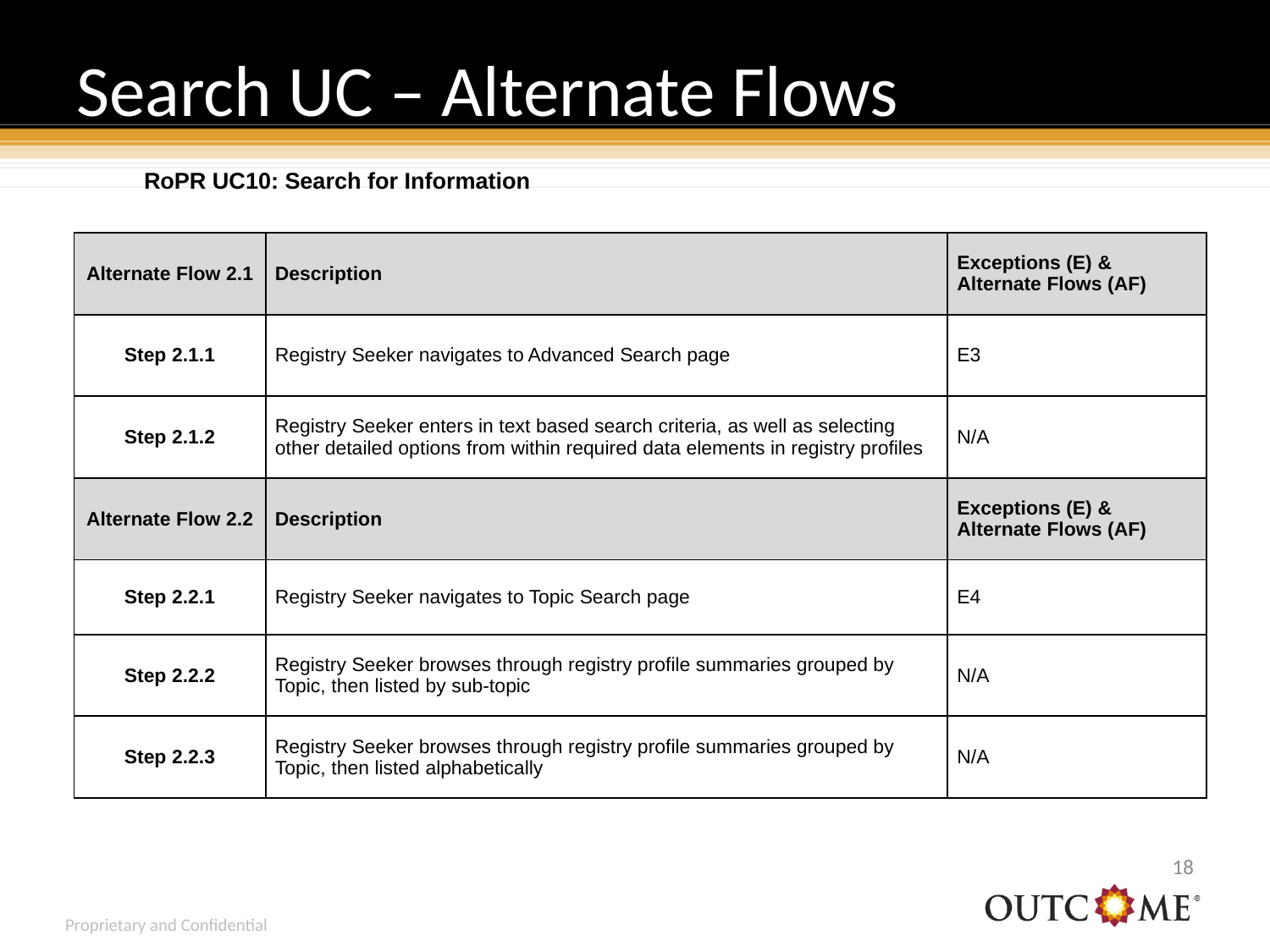

# Search UC – Alternate Flows
RoPR UC10: Search for Information

| Alternate Flow 2.1 | Description | Exceptions (E) & Alternate Flows (AF) |
| --- | --- | --- |
| Step 2.1.1 | Registry Seeker navigates to Advanced Search page | E3 |
| Step 2.1.2 | Registry Seeker enters in text based search criteria, as well as selecting other detailed options from within required data elements in registry profiles | N/A |
| Alternate Flow 2.2 | Description | Exceptions (E) & Alternate Flows (AF) |
| Step 2.2.1 | Registry Seeker navigates to Topic Search page | E4 |
| Step 2.2.2 | Registry Seeker browses through registry profile summaries grouped by Topic, then listed by sub-topic | N/A |
| Step 2.2.3 | Registry Seeker browses through registry profile summaries grouped by Topic, then listed alphabetically | N/A |
18